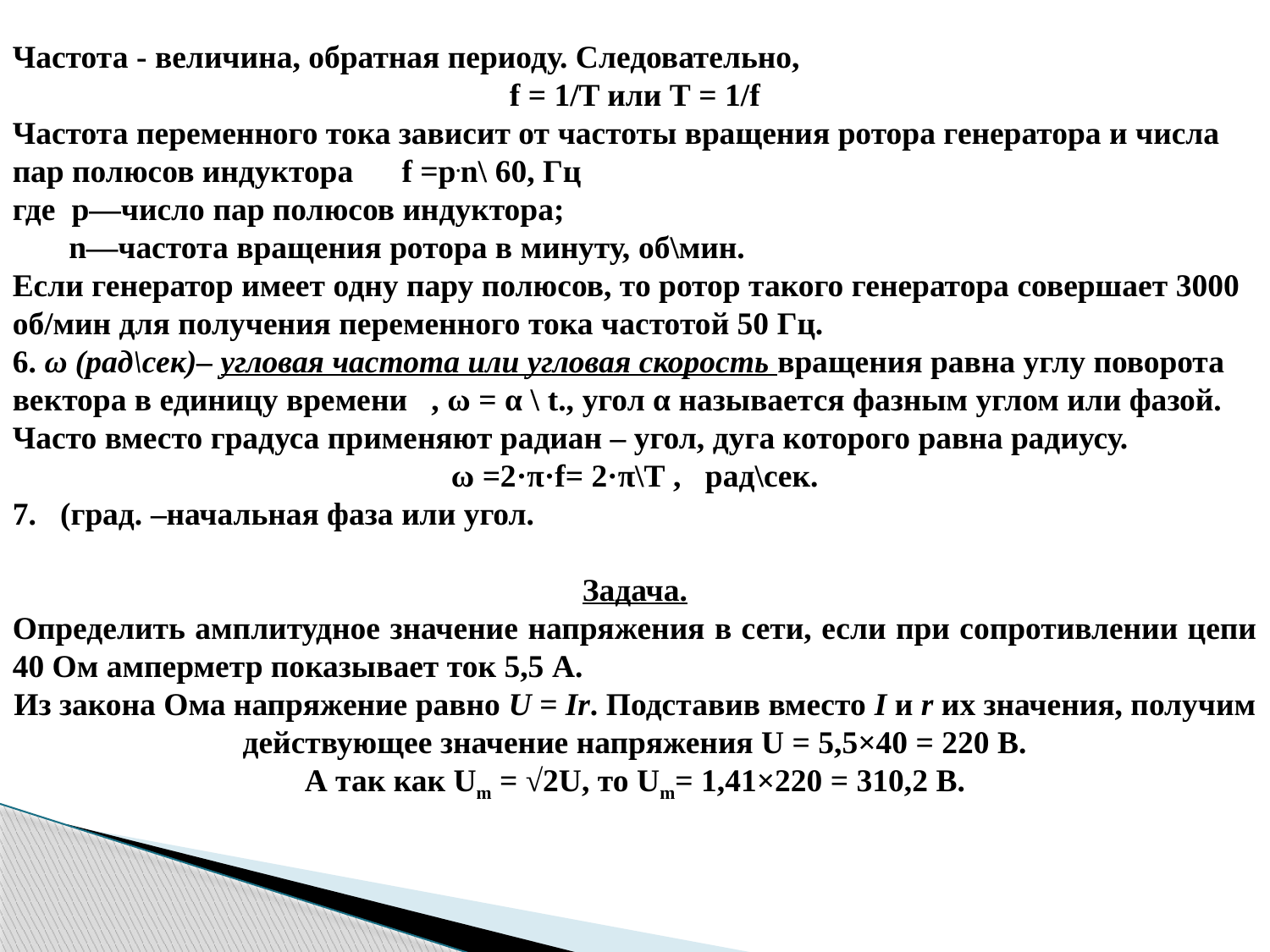

Частота - величина, обратная периоду. Следовательно,
f = 1/T или T = 1/f
Частота переменного тока зависит от частоты вращения ротора генератора и числа пар полюсов индуктора      f =p.n\ 60, Гц
где  p—число пар полюсов индуктора;
       n—частота вращения ротора в минуту, об\мин.
Если генератор имеет одну пару полюсов, то ротор такого генератора совершает 3000 об/мин для получения переменного тока частотой 50 Гц.
6. ω (рад\сек)– угловая частота или угловая скорость вращения равна углу поворота вектора в единицу времени   , ω = α \ t., угол α называется фазным углом или фазой.
Часто вместо градуса применяют радиан – угол, дуга которого равна радиусу.
ω =2·π·f= 2·π\Т ,   рад\сек.
(град. –начальная фаза или угол.

Задача.
Определить амплитудное значение напряжения в сети, если при сопротивлении цепи 40 Ом амперметр показывает ток 5,5 А.
Из закона Ома напряжение равно U = Ir. Подставив вместо I и r их значения, получим действующее значение напряжения U = 5,5×40 = 220 В.
А так как Um = √2U, то Um= 1,41×220 = 310,2 В.